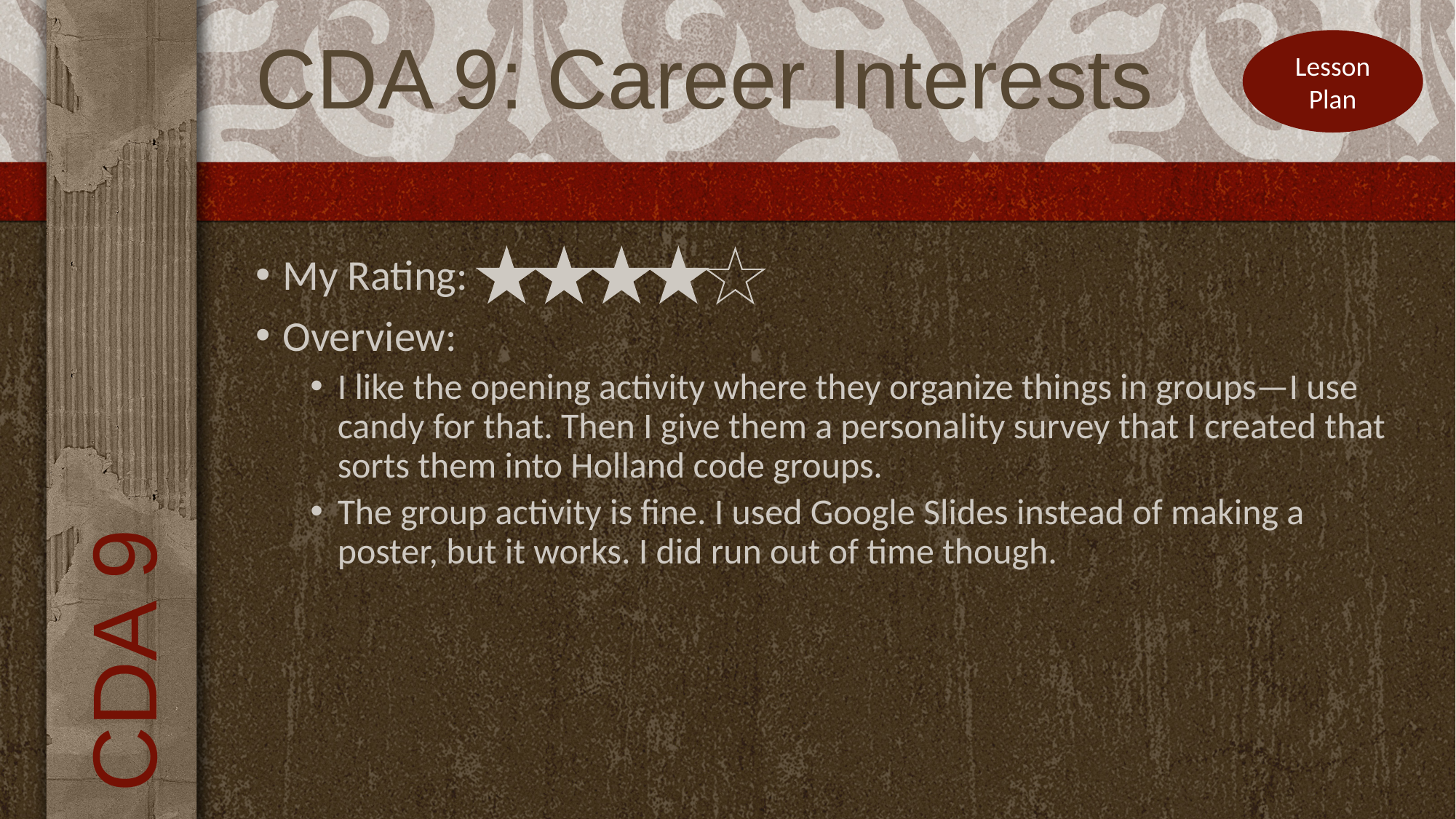

# CDA 9: Career Interests
Lesson Plan
My Rating:
Overview:
I like the opening activity where they organize things in groups—I use candy for that. Then I give them a personality survey that I created that sorts them into Holland code groups.
The group activity is fine. I used Google Slides instead of making a poster, but it works. I did run out of time though.

CDA 9